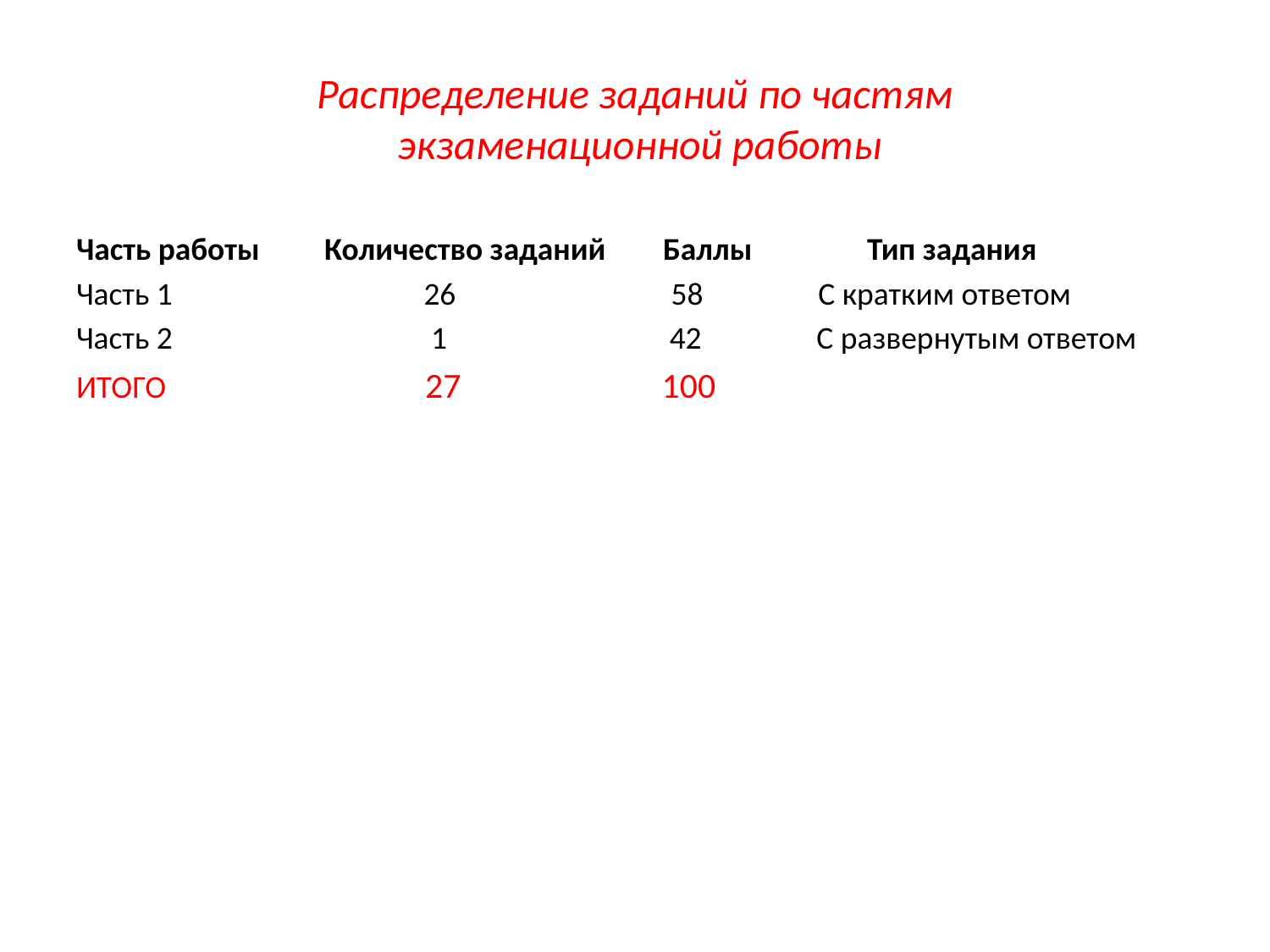

# Распределение заданий по частям экзаменационной работы
Часть работы         Количество заданий        Баллы                Тип задания
Часть 1                                   26                              58                С кратким ответом
Часть 2                                    1                               42                С развернутым ответом
ИТОГО                                    27                         100